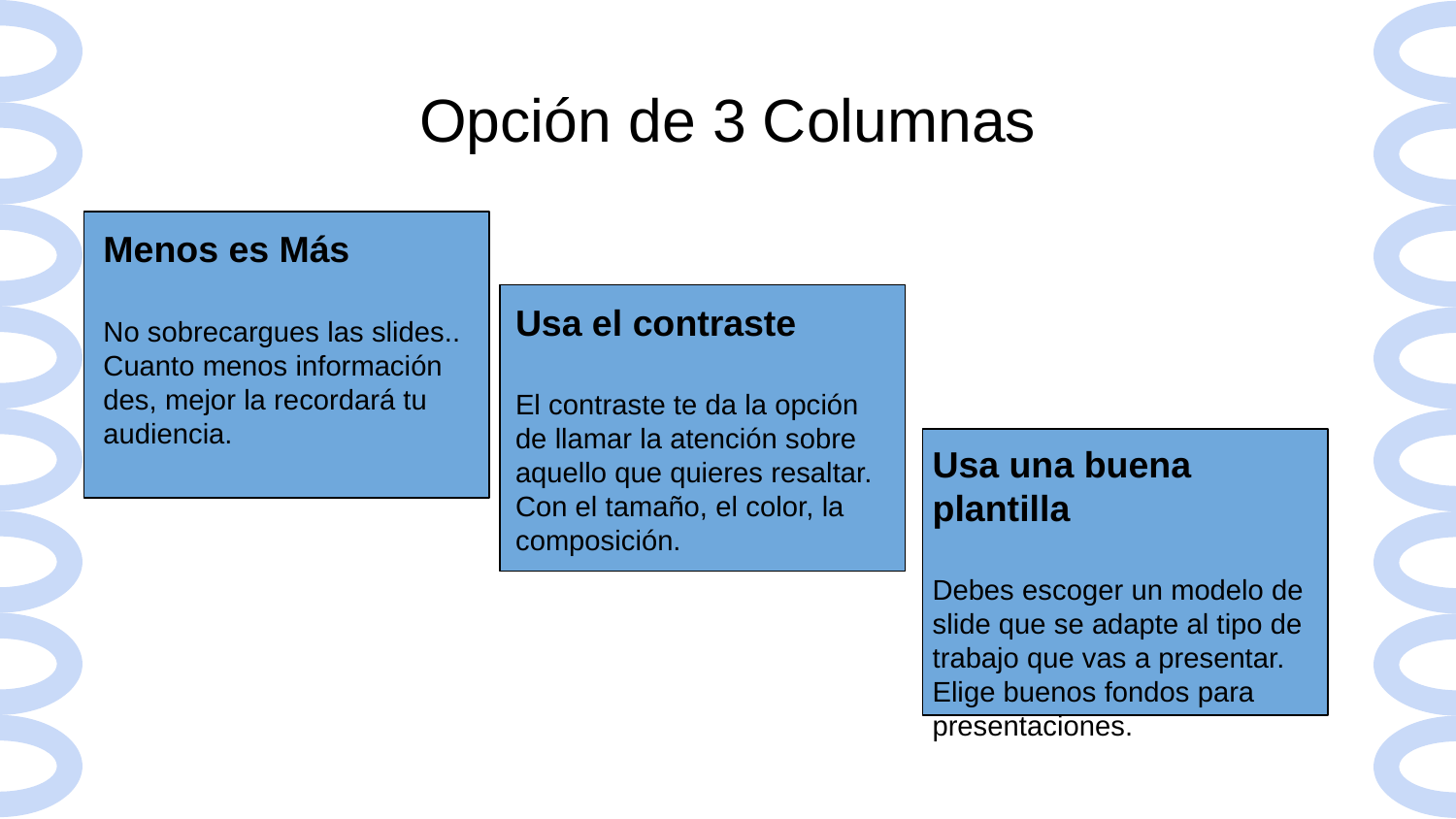

# Opción de 3 Columnas

Menos es Más

No sobrecargues las slides..
Cuanto menos información des, mejor la recordará tu audiencia.

Usa el contraste

El contraste te da la opción de llamar la atención sobre aquello que quieres resaltar.
Con el tamaño, el color, la composición.

Usa una buena plantilla

Debes escoger un modelo de slide que se adapte al tipo de trabajo que vas a presentar.
Elige buenos fondos para presentaciones.